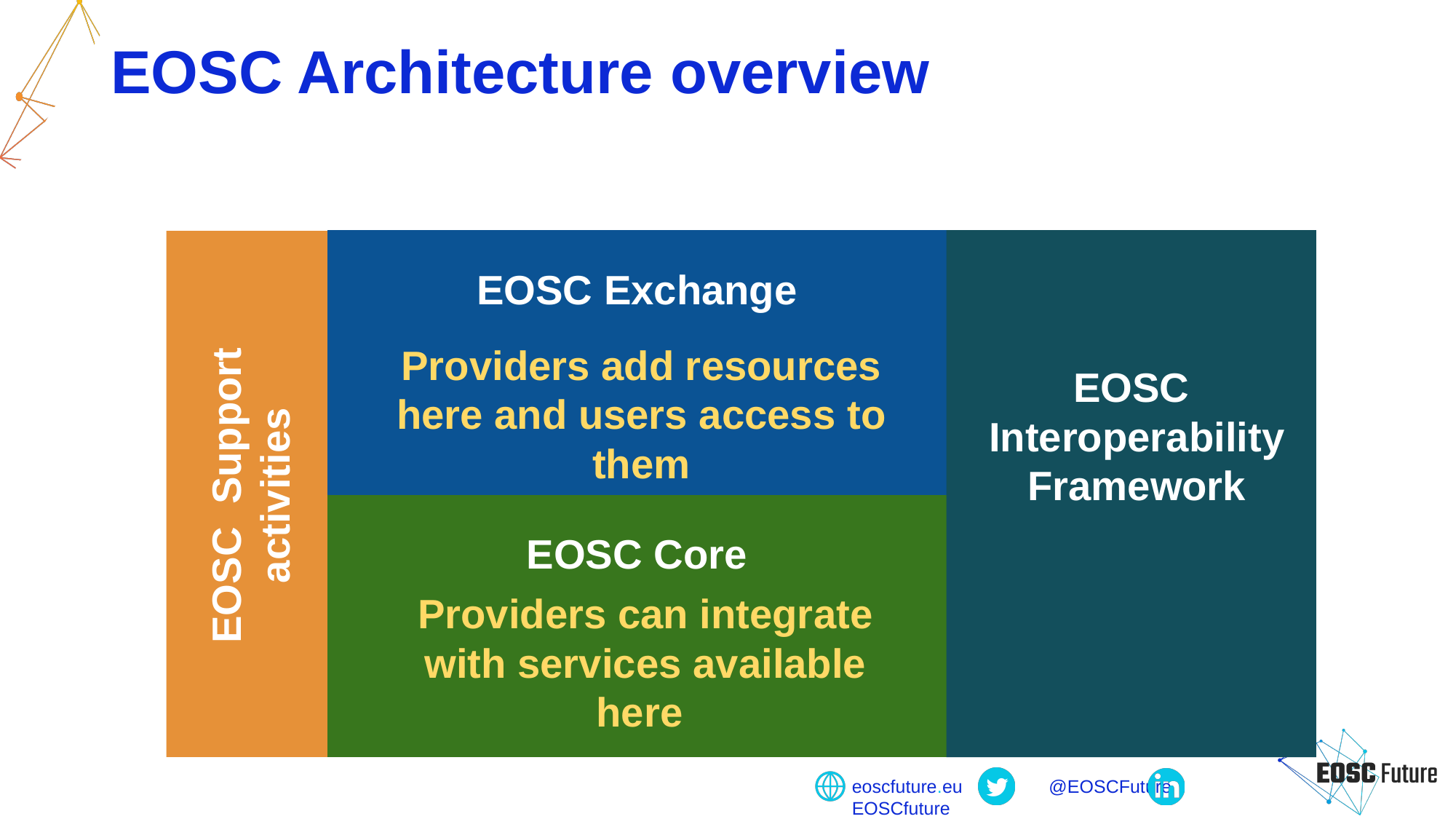

# EOSC Architecture overview

EOSC Exchange
EOSC  Interoperability Framework
EOSC  Support activities

Providers add resources here and users access to them
EOSC Core
Providers can integrate with services available here